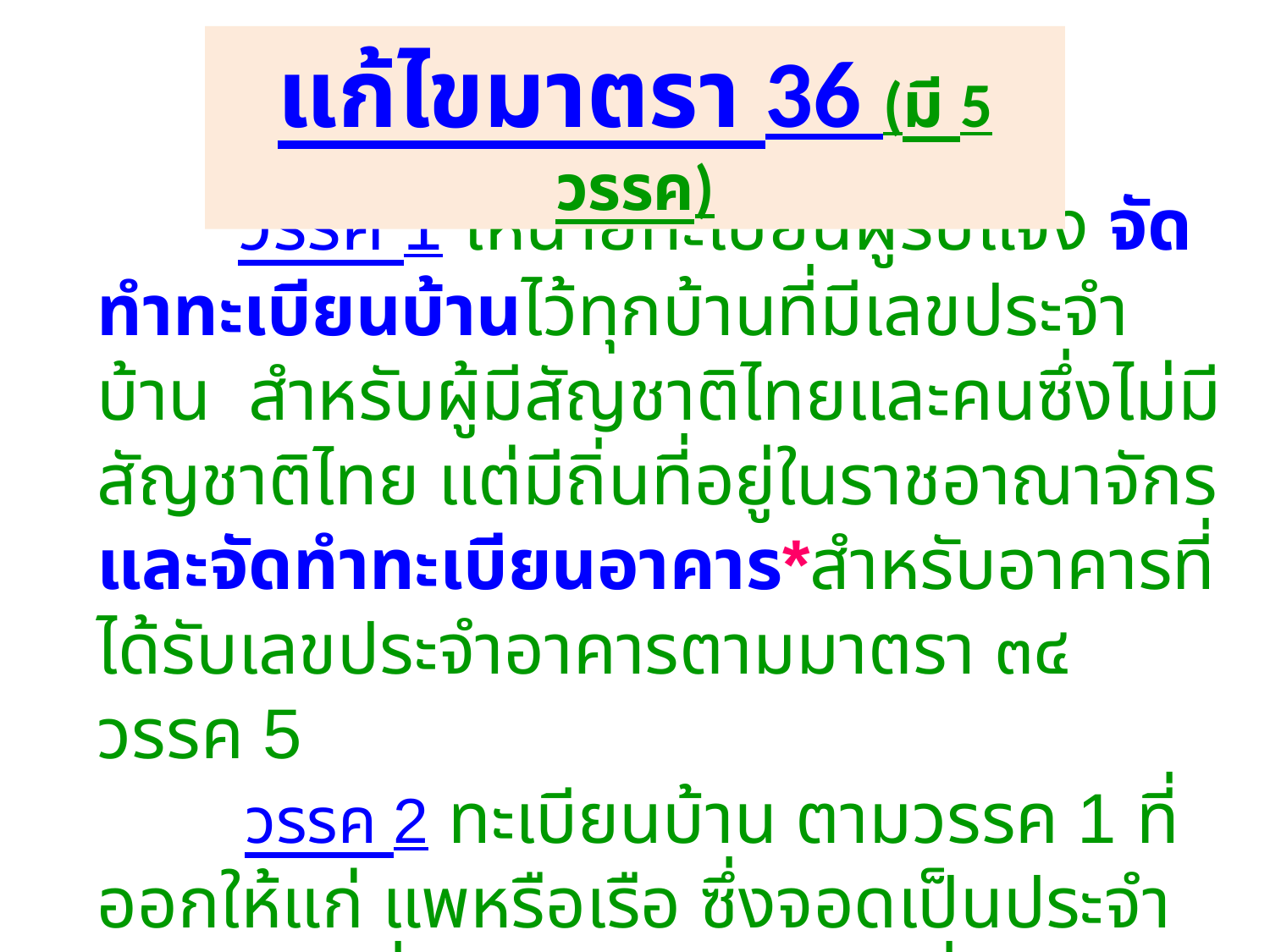

แก้ไขมาตรา 36 (มี 5 วรรค)
       วรรค 1 ให้นายทะเบียนผู้รับแจ้ง จัดทำทะเบียนบ้านไว้ทุกบ้านที่มีเลขประจำบ้าน  สำหรับผู้มีสัญชาติไทยและคนซึ่งไม่มีสัญชาติไทย แต่มีถิ่นที่อยู่ในราชอาณาจักร และจัดทำทะเบียนอาคาร*สำหรับอาคารที่ได้รับเลขประจำอาคารตามมาตรา ๓๔ วรรค 5
        วรรค 2 ทะเบียนบ้าน ตามวรรค 1 ที่ออกให้แก่ แพหรือเรือ ซึ่งจอดเป็นประจำ และใช้เป็นที่อยู่อาศัยหรือสถานที่หรือยานพาหนะอื่นซึ่งใช้เป็นที่อยู่อาศัยประจำ ให้ระบุสภาพของบ้านนั้นไว้ในทะเบียนบ้านด้วย